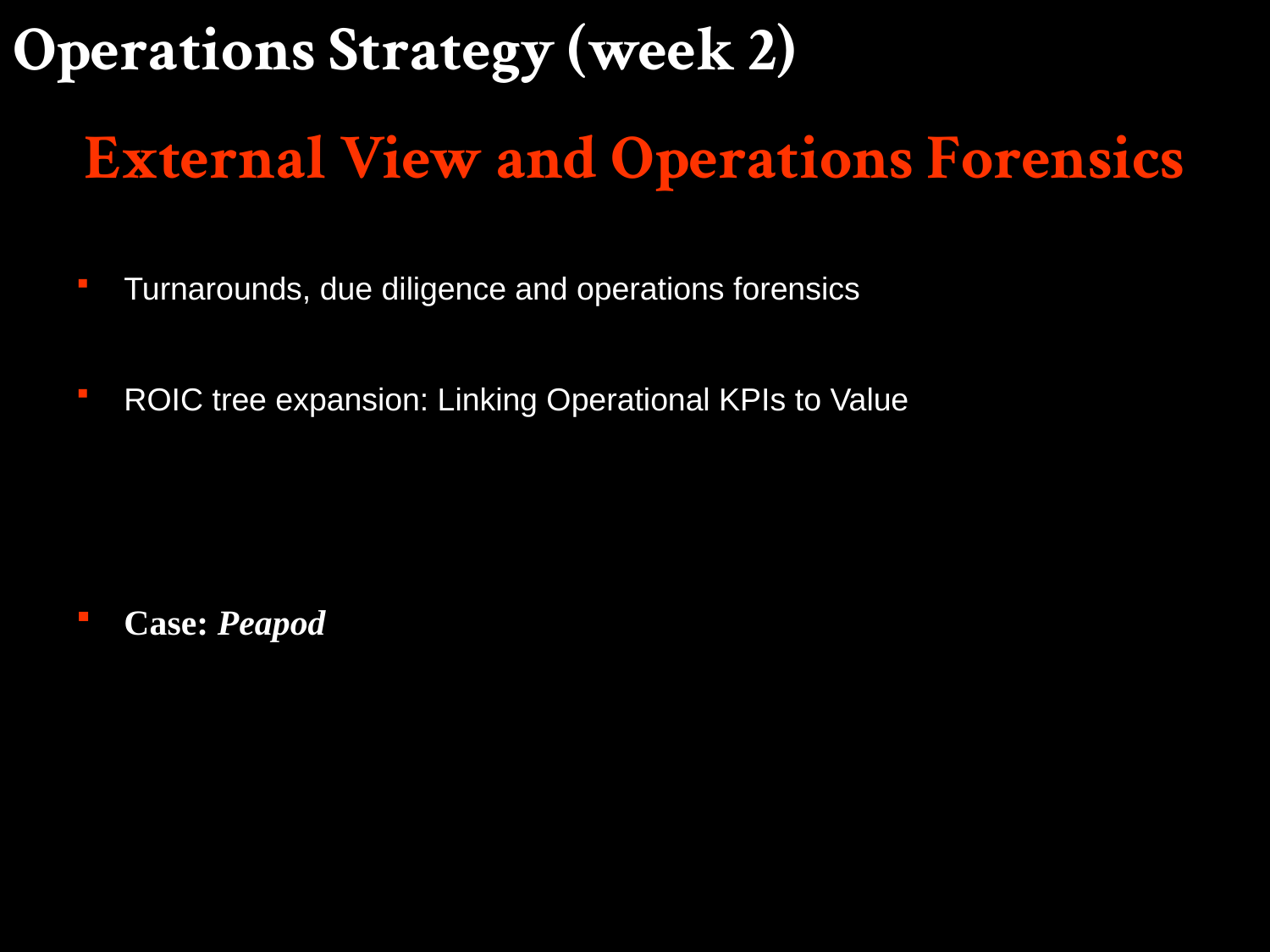

Operations Strategy (week 2)
External View and Operations Forensics
Turnarounds, due diligence and operations forensics

ROIC tree expansion: Linking Operational KPIs to Value

Case: Peapod